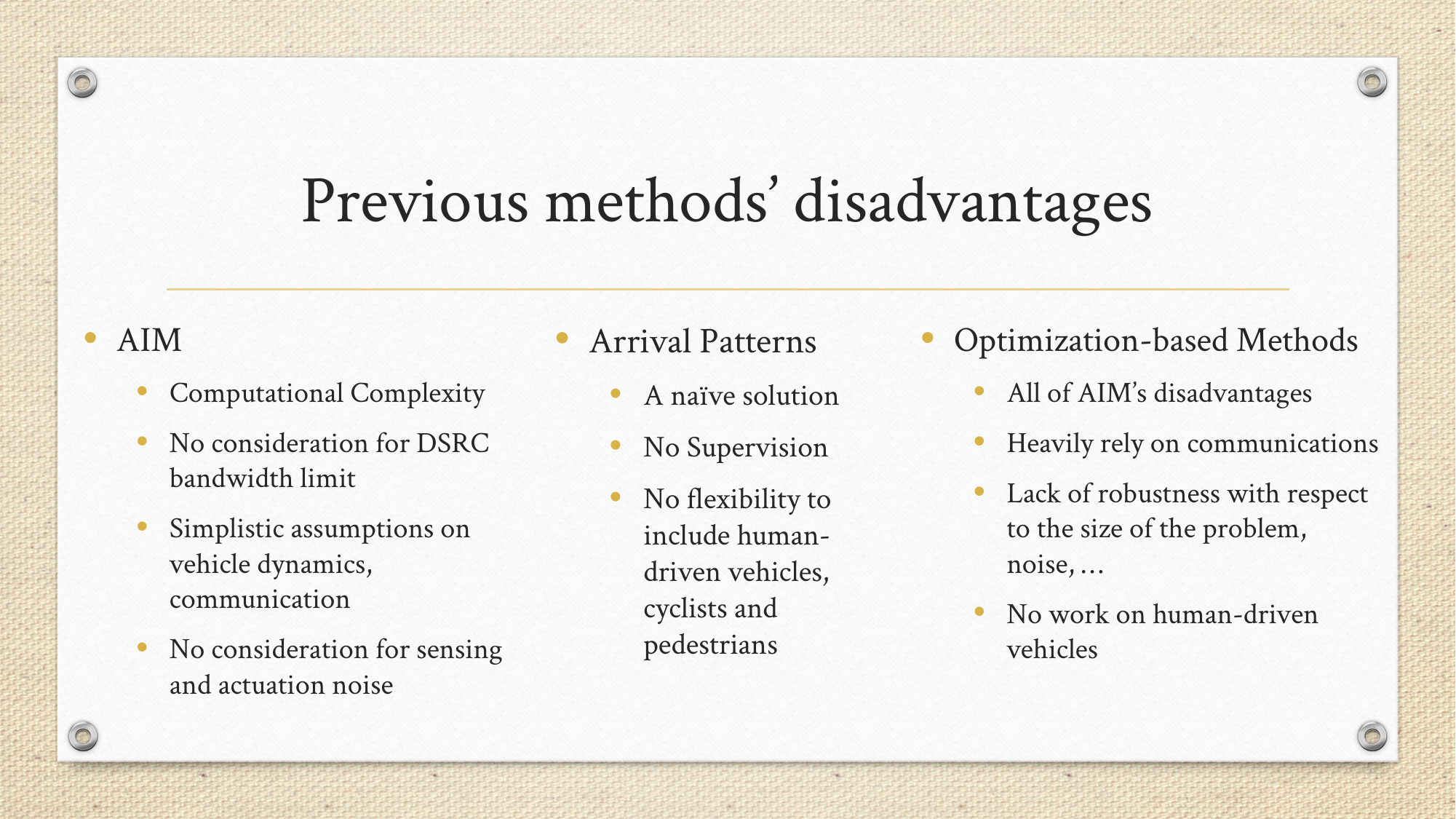

# Previous methods’ disadvantages
AIM
Computational Complexity
No consideration for DSRC bandwidth limit
Simplistic assumptions on vehicle dynamics, communication
No consideration for sensing and actuation noise

Arrival Patterns
A naïve solution
No Supervision
No flexibility to include human-driven vehicles, cyclists and pedestrians

Optimization-based Methods
All of AIM’s disadvantages
Heavily rely on communications
Lack of robustness with respect to the size of the problem, noise, …
No work on human-driven vehicles